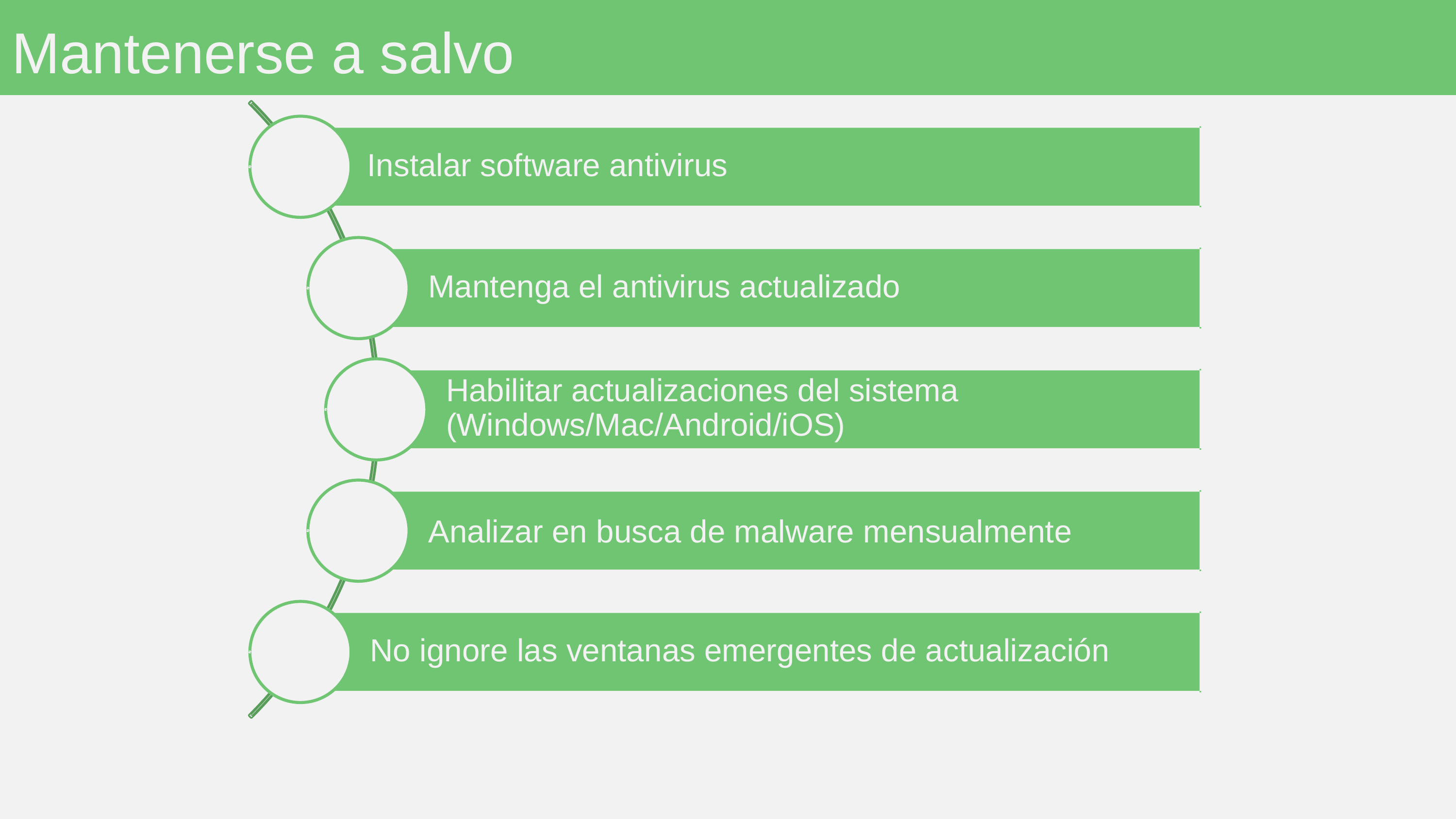

Mantenerse a salvo

 Instalar software antivirus

Mantenga el antivirus actualizado

Habilitar actualizaciones del sistema (Windows/Mac/Android/iOS)

Analizar en busca de malware mensualmente

No ignore las ventanas emergentes de actualización